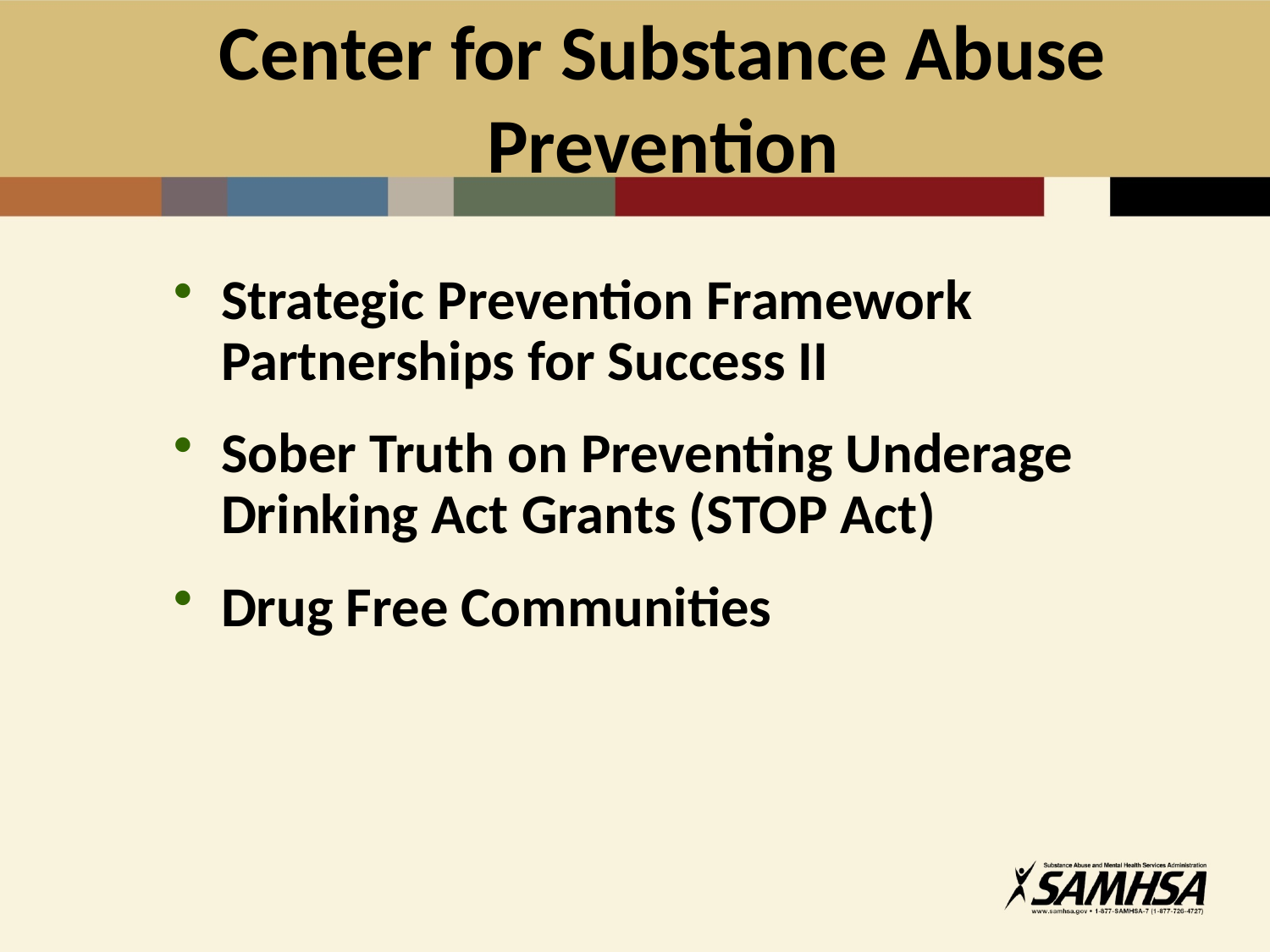

# Center for Substance Abuse Prevention
Strategic Prevention Framework Partnerships for Success II
Sober Truth on Preventing Underage Drinking Act Grants (STOP Act)
Drug Free Communities